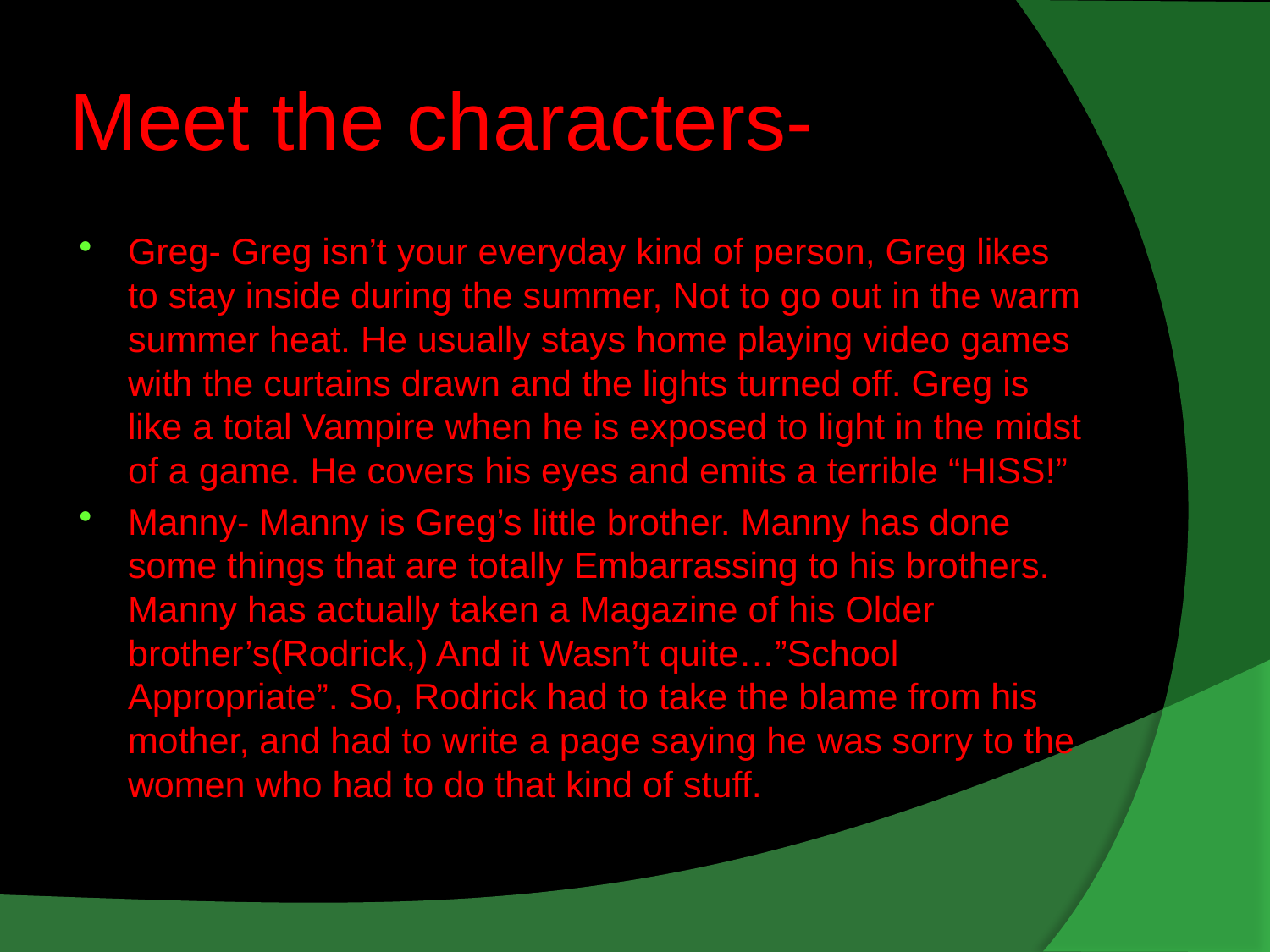

# Meet the characters-
Greg- Greg isn’t your everyday kind of person, Greg likes to stay inside during the summer, Not to go out in the warm summer heat. He usually stays home playing video games with the curtains drawn and the lights turned off. Greg is like a total Vampire when he is exposed to light in the midst of a game. He covers his eyes and emits a terrible “HISS!”
Manny- Manny is Greg’s little brother. Manny has done some things that are totally Embarrassing to his brothers. Manny has actually taken a Magazine of his Older brother’s(Rodrick,) And it Wasn’t quite…”School Appropriate”. So, Rodrick had to take the blame from his mother, and had to write a page saying he was sorry to the women who had to do that kind of stuff.